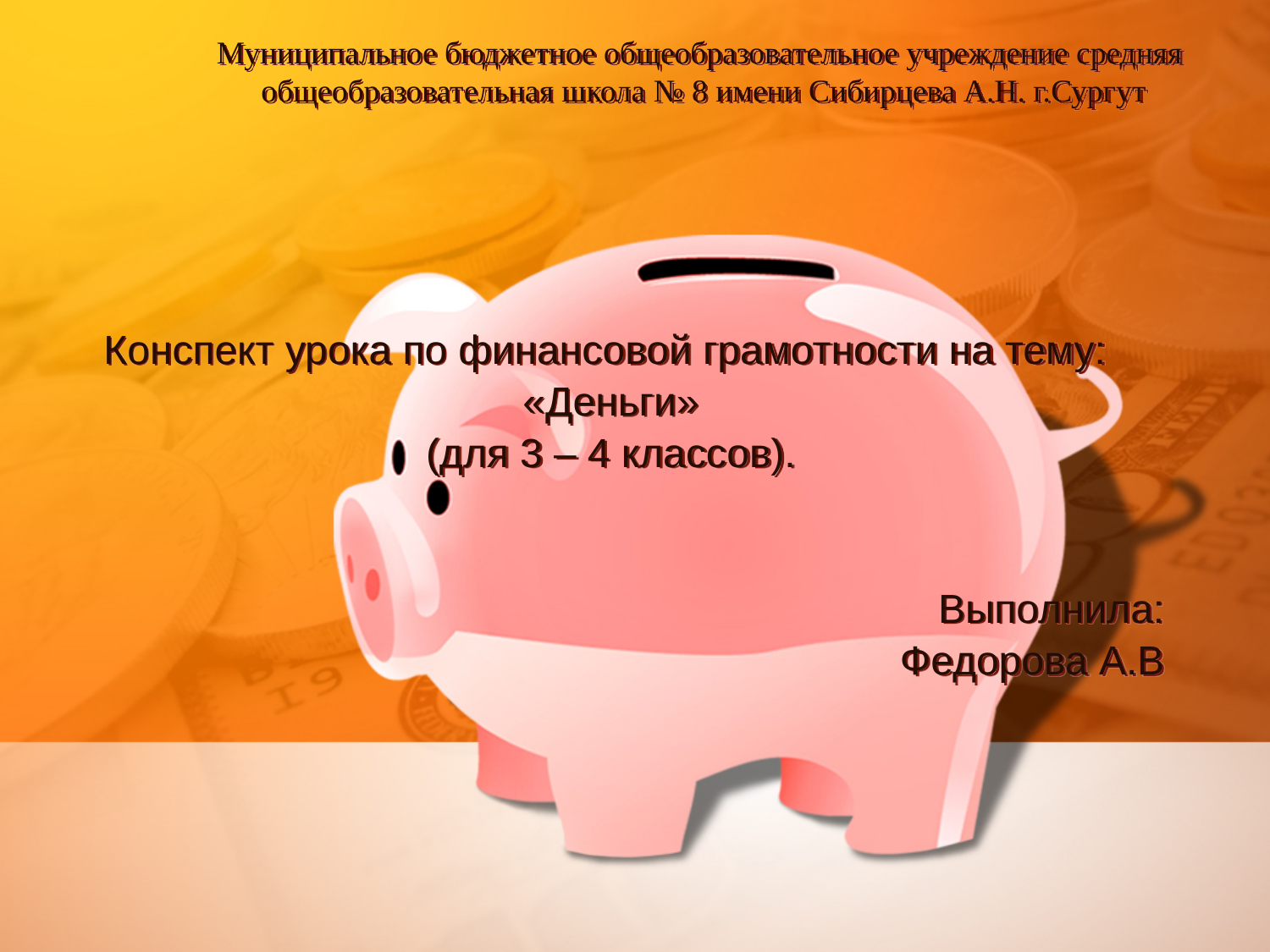

# Муниципальное бюджетное общеобразовательное учреждение средняя общеобразовательная школа № 8 имени Сибирцева А.Н. г.Сургут

Конспект урока по финансовой грамотности на тему:
«Деньги»
(для 3 – 4 классов).

Выполнила:
Федорова А.В